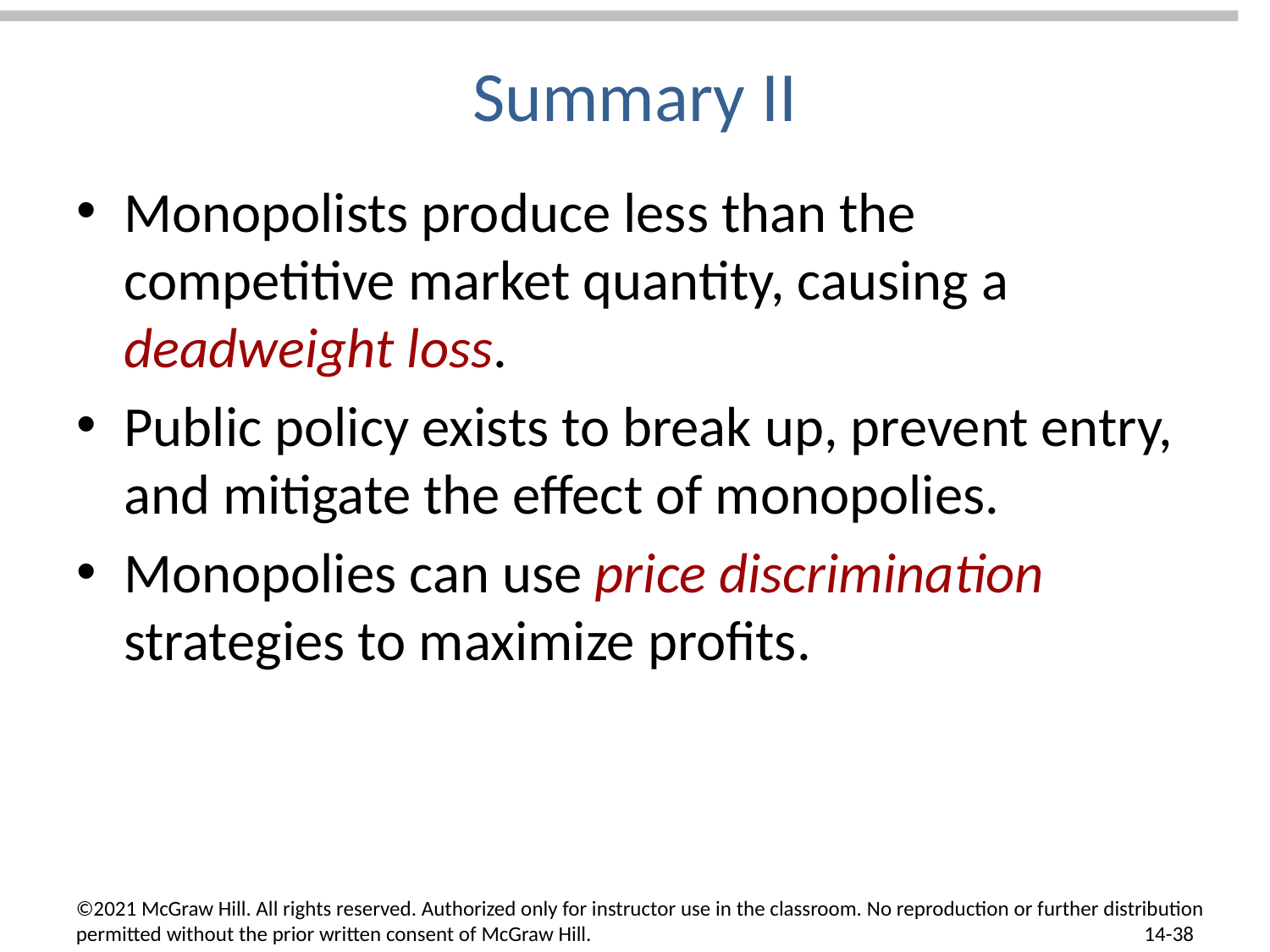

# Summary II
Monopolists produce less than the competitive market quantity, causing a deadweight loss.
Public policy exists to break up, prevent entry, and mitigate the effect of monopolies.
Monopolies can use price discrimination strategies to maximize profits.